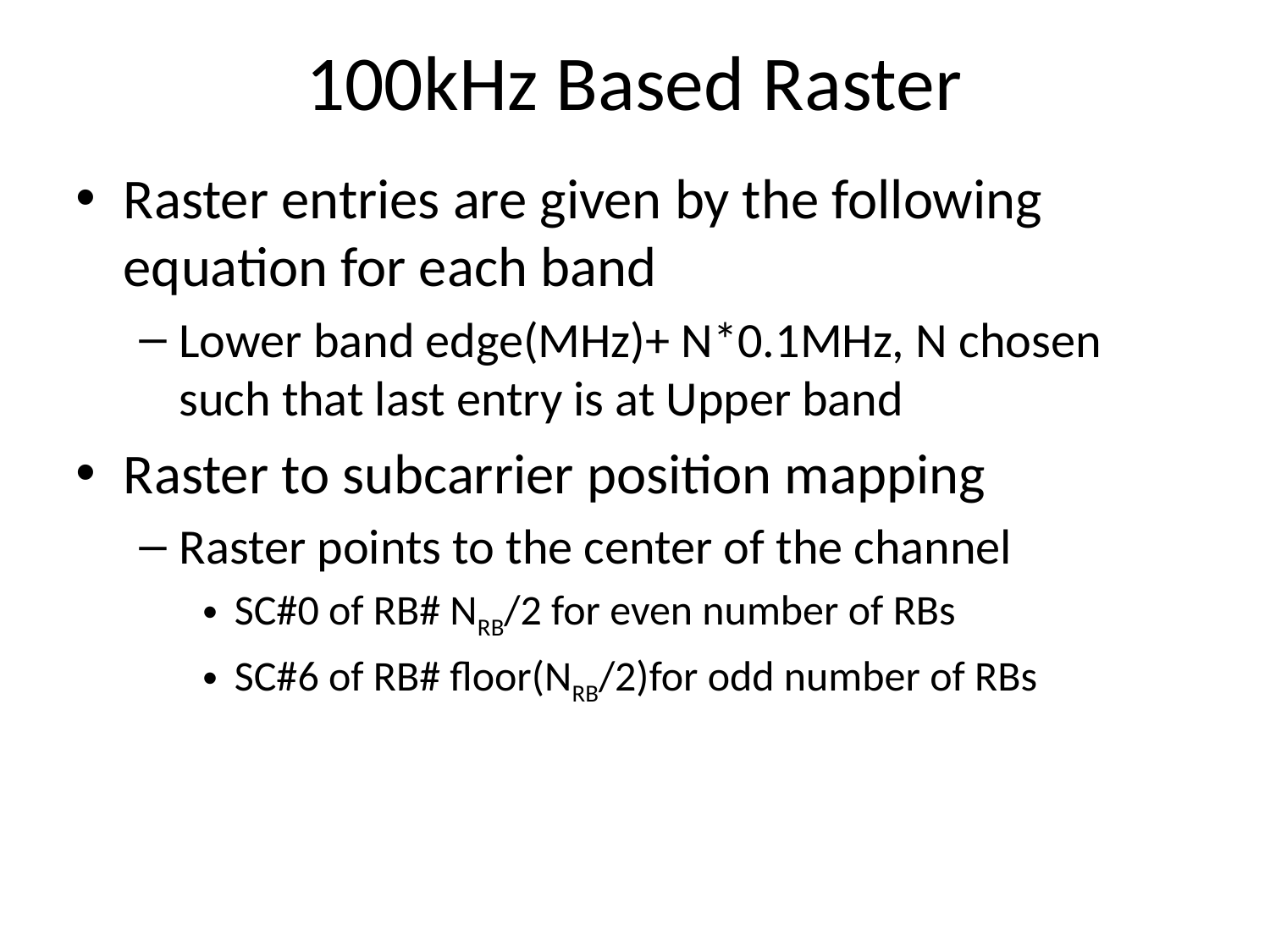

# 100kHz Based Raster
Raster entries are given by the following equation for each band
Lower band edge(MHz)+ N*0.1MHz, N chosen such that last entry is at Upper band
Raster to subcarrier position mapping
Raster points to the center of the channel
SC#0 of RB# NRB/2 for even number of RBs
SC#6 of RB# floor(NRB/2)for odd number of RBs